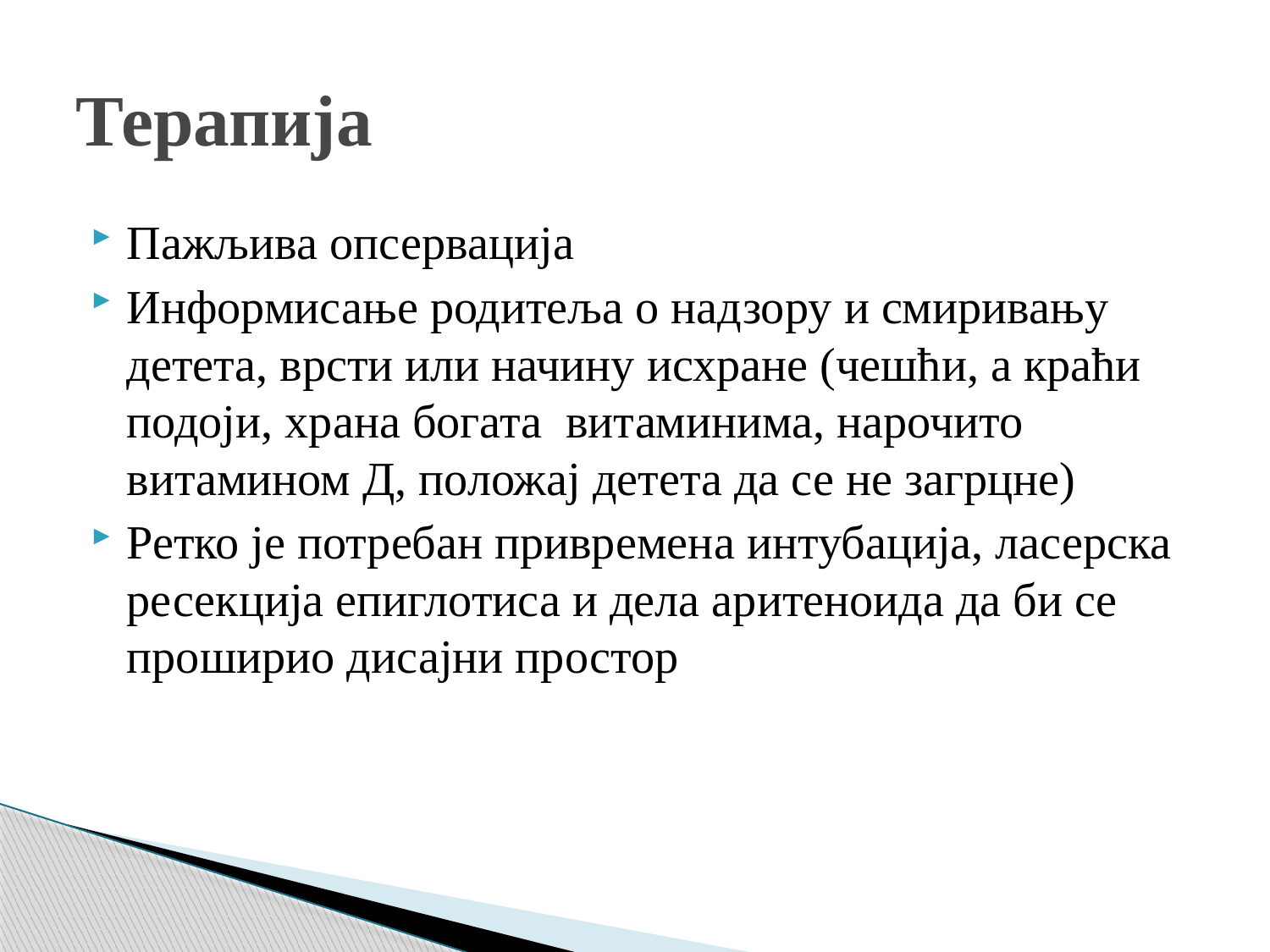

# Терапија
Пажљива опсервација
Информисање родитеља о надзору и смиривању детета, врсти или начину исхране (чешћи, а краћи подоји, храна богата  витаминима, нарочито витамином Д, положај детета да се не загрцне)
Ретко је потребан привременa интубација, ласерска ресекција епиглотиса и дела аритеноида да би се проширио дисајни простор